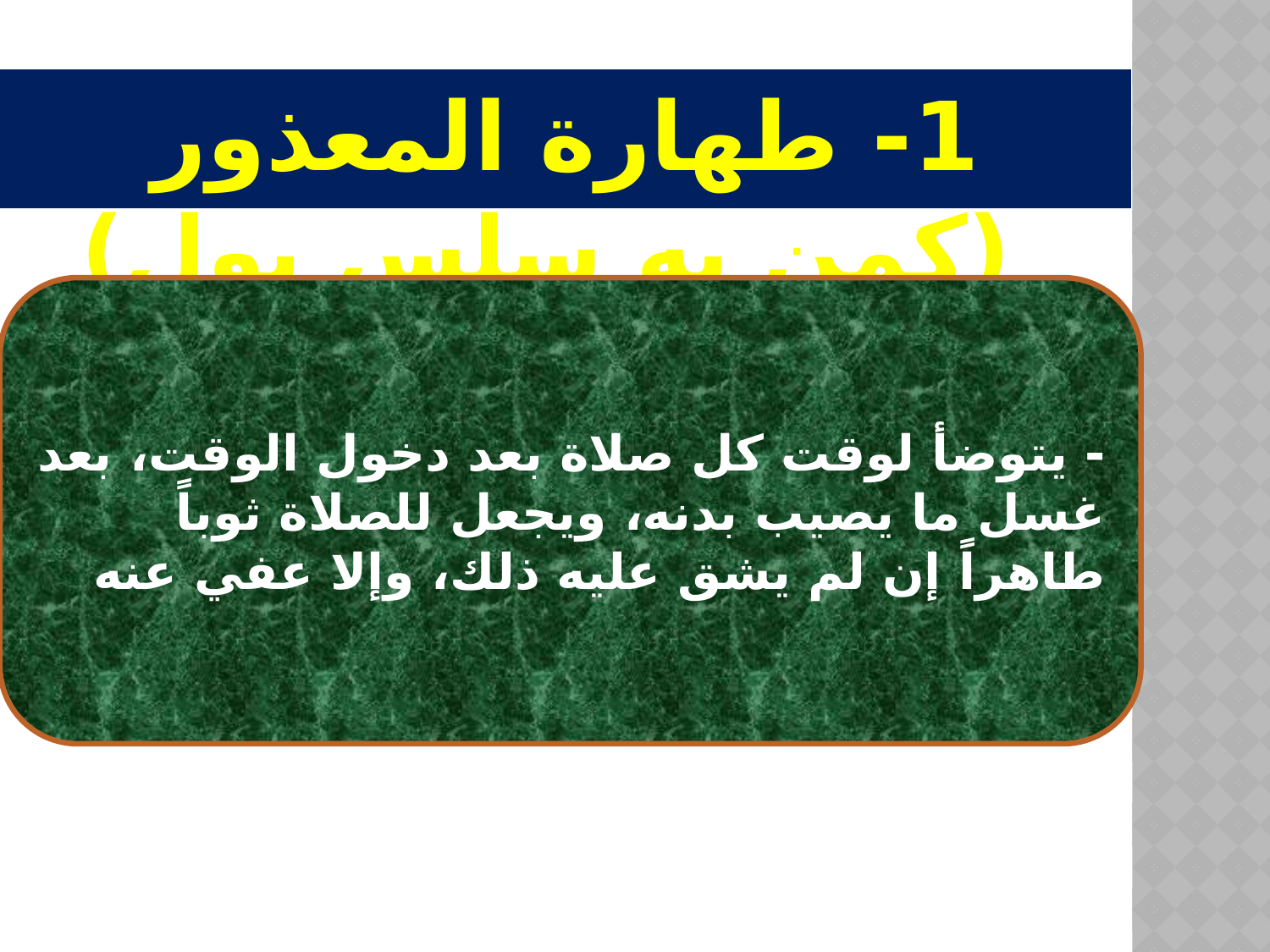

1- طهارة المعذور (كمن به سلس بول)
- يتوضأ لوقت كل صلاة بعد دخول الوقت، بعد غسل ما يصيب بدنه، ويجعل للصلاة ثوباً طاهراً إن لم يشق عليه ذلك، وإلا عفي عنه